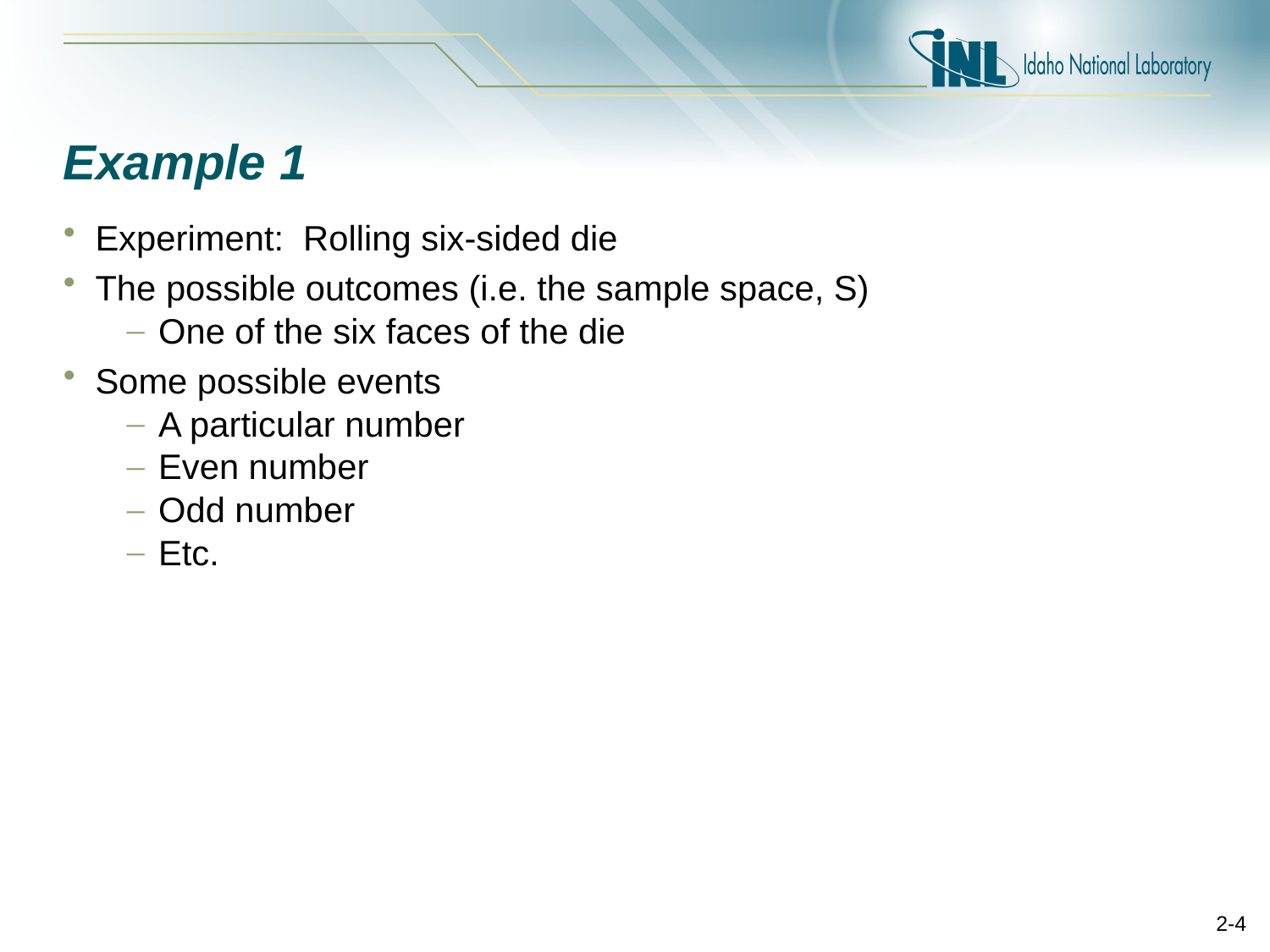

# Example 1
Experiment:  Rolling six-sided die
The possible outcomes (i.e. the sample space, S)
One of the six faces of the die
Some possible events
A particular number
Even number
Odd number
Etc.

2-4